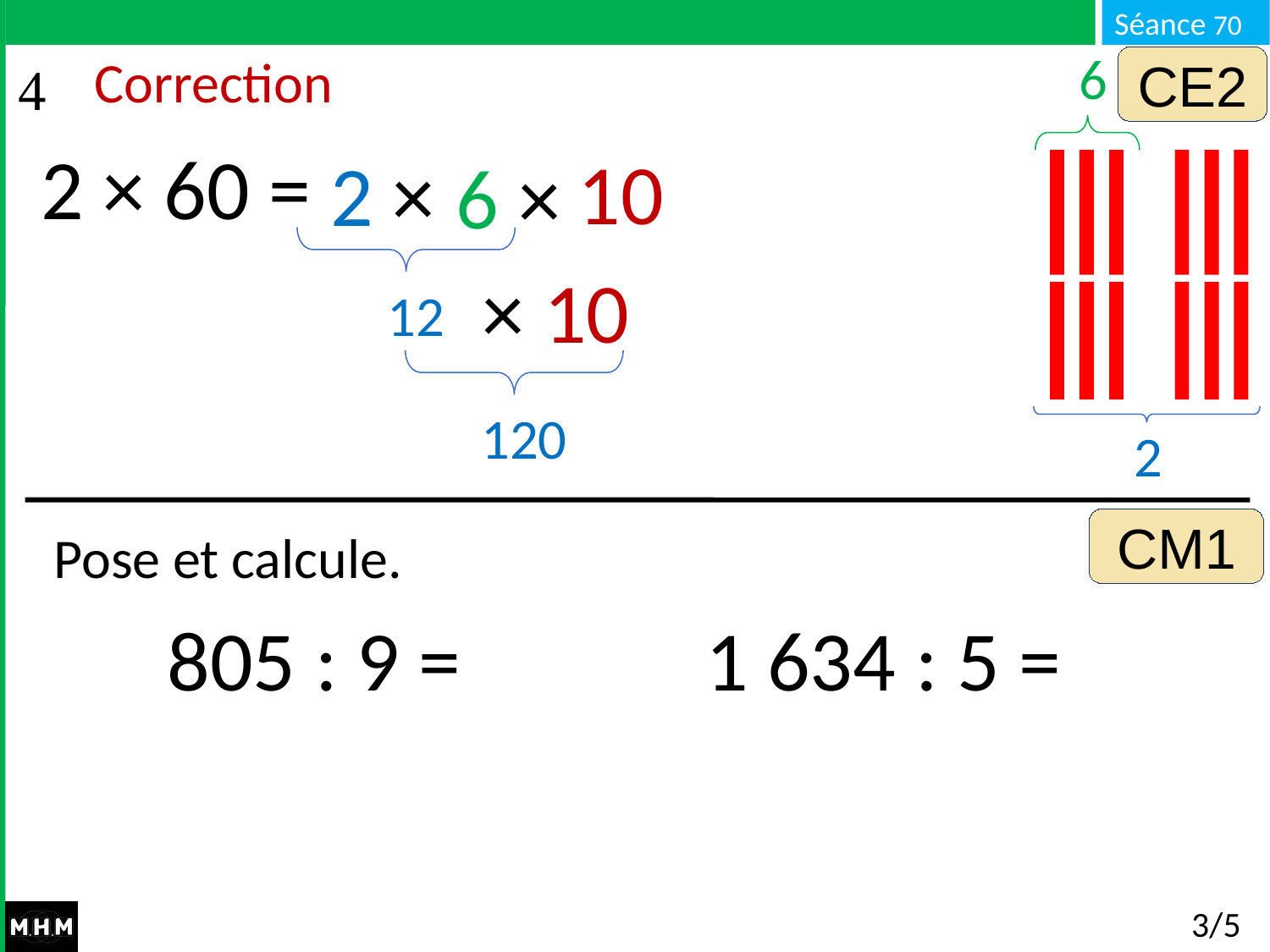

6

CE2
CE2
Correction
2 × 60 =
10
2 ×
6 ×

12
× 10

120

2

CM1
Pose et calcule.
1 634 : 5 =
805 : 9 =
# 3/5